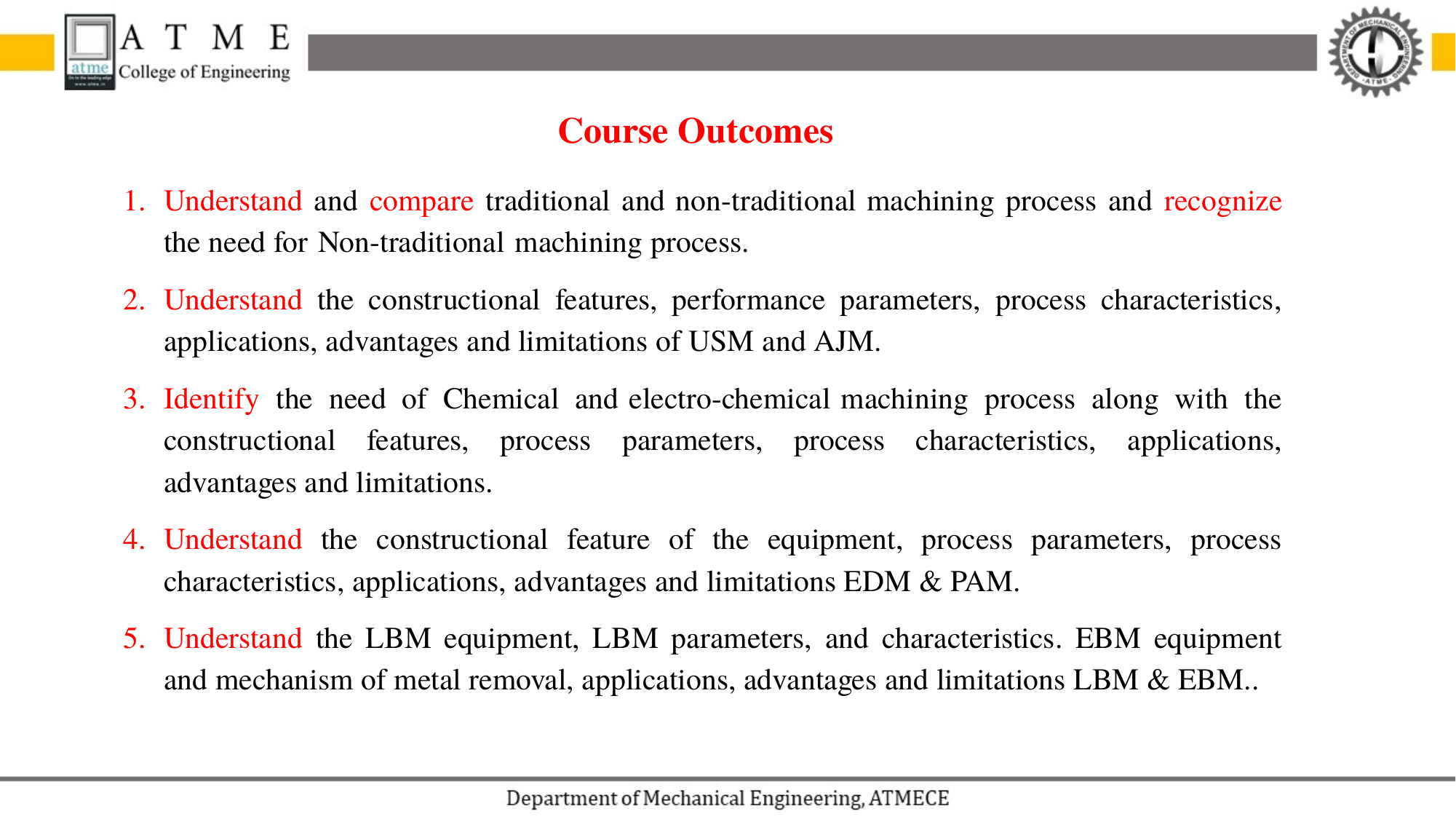

Course Outcomes
Understand and compare traditional and non-traditional machining process and recognize the need for Non-traditional machining process.
Understand the constructional features, performance parameters, process characteristics, applications, advantages and limitations of USM and AJM.
Identify the need of Chemical and electro-chemical machining process along with the constructional features, process parameters, process characteristics, applications, advantages and limitations.
Understand the constructional feature of the equipment, process parameters, process characteristics, applications, advantages and limitations EDM & PAM.
Understand the LBM equipment, LBM parameters, and characteristics. EBM equipment and mechanism of metal removal, applications, advantages and limitations LBM & EBM..